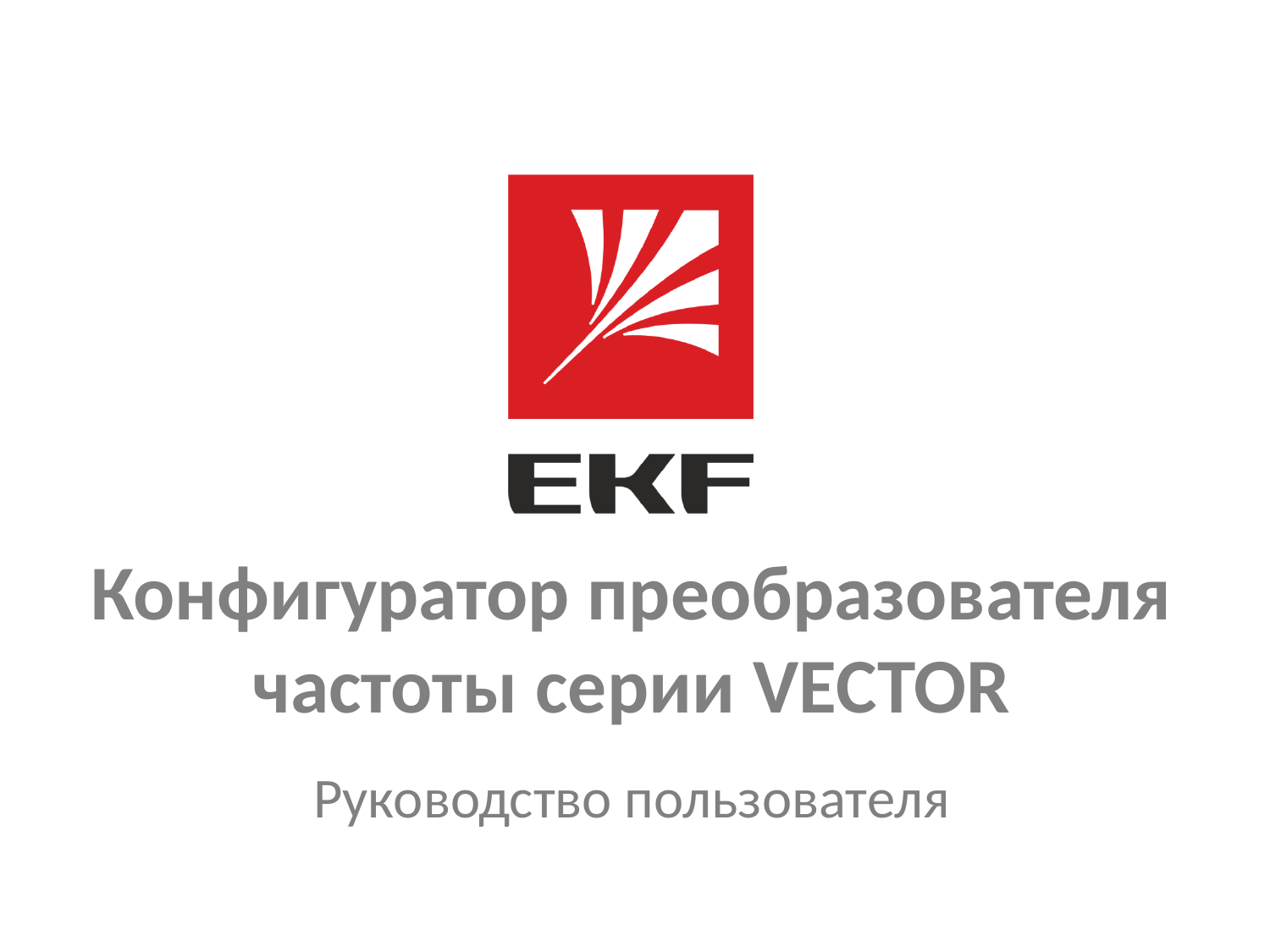

Конфигуратор преобразователя частоты серии VECTOR
Руководство пользователя